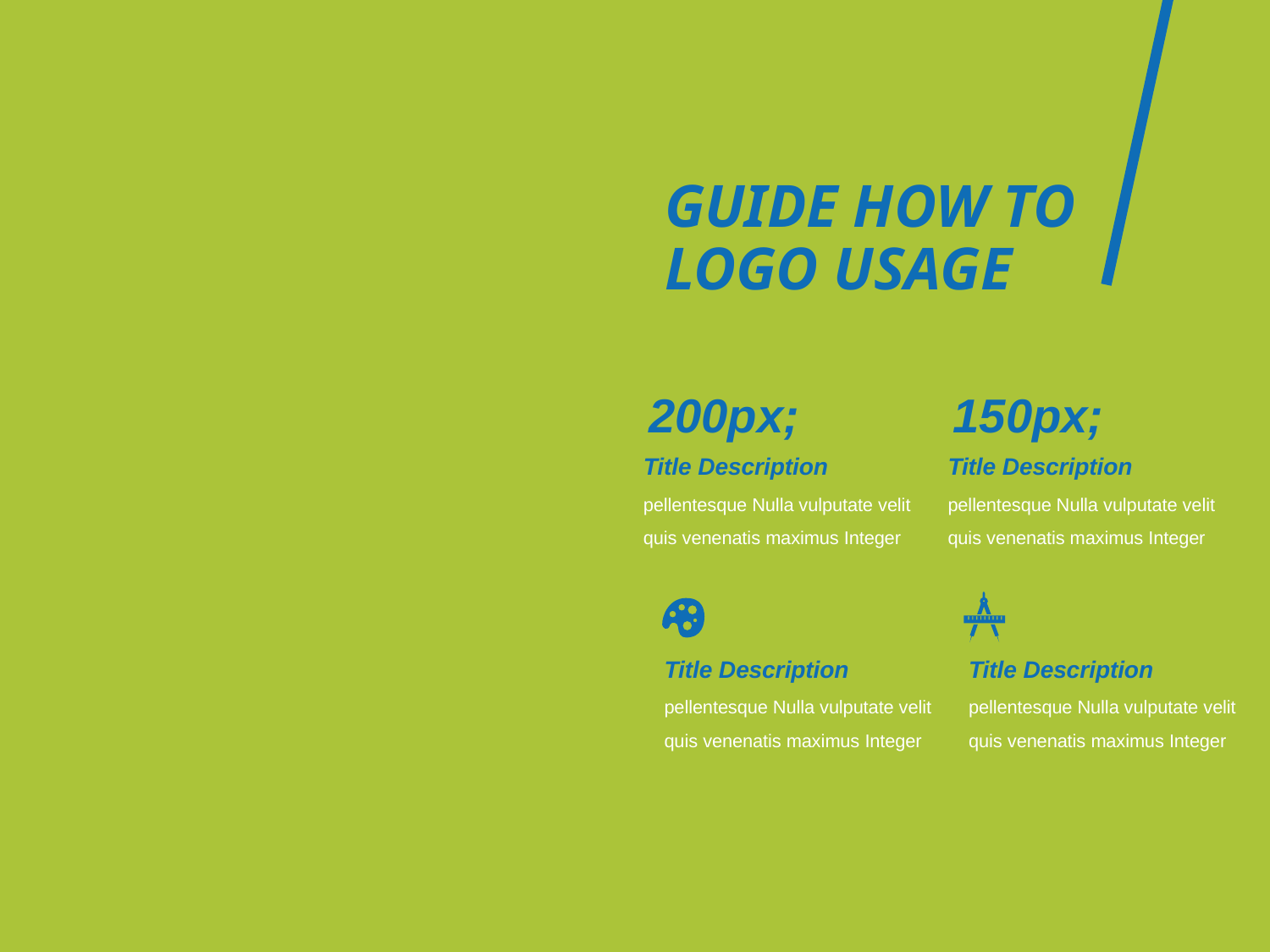

# GUIDE HOW TO LOGO USAGE
200px;
150px;
Title Description
Title Description
pellentesque Nulla vulputate velit quis venenatis maximus Integer
pellentesque Nulla vulputate velit quis venenatis maximus Integer

Title Description
Title Description
pellentesque Nulla vulputate velit quis venenatis maximus Integer
pellentesque Nulla vulputate velit quis venenatis maximus Integer